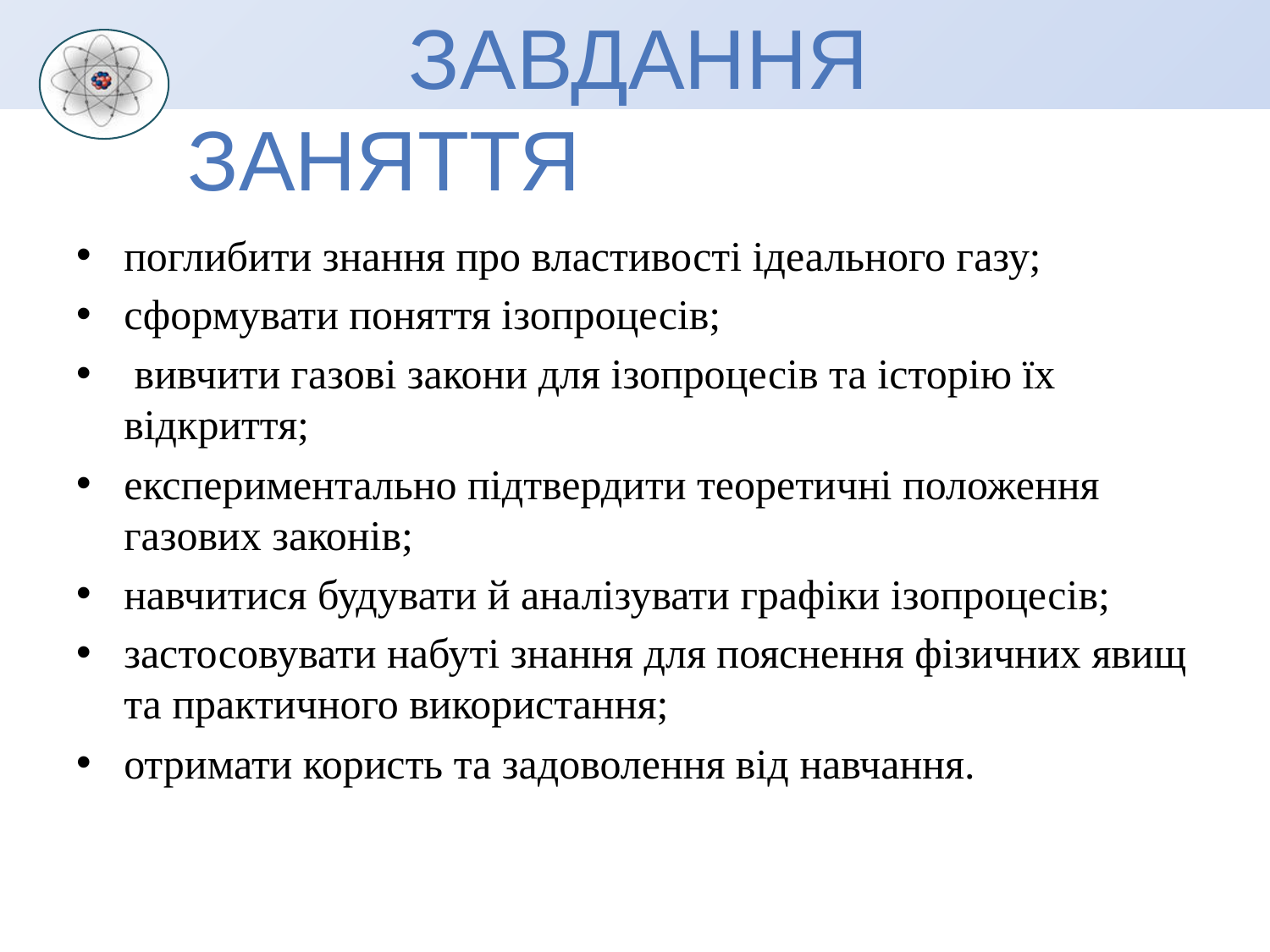

# Завдання заняття
поглибити знання про властивості ідеального газу;
сформувати поняття ізопроцесів;
 вивчити газові закони для ізопроцесів та історію їх відкриття;
експериментально підтвердити теоретичні положення газових законів;
навчитися будувати й аналізувати графіки ізопроцесів;
застосовувати набуті знання для пояснення фізичних явищ та практичного використання;
отримати користь та задоволення від навчання.